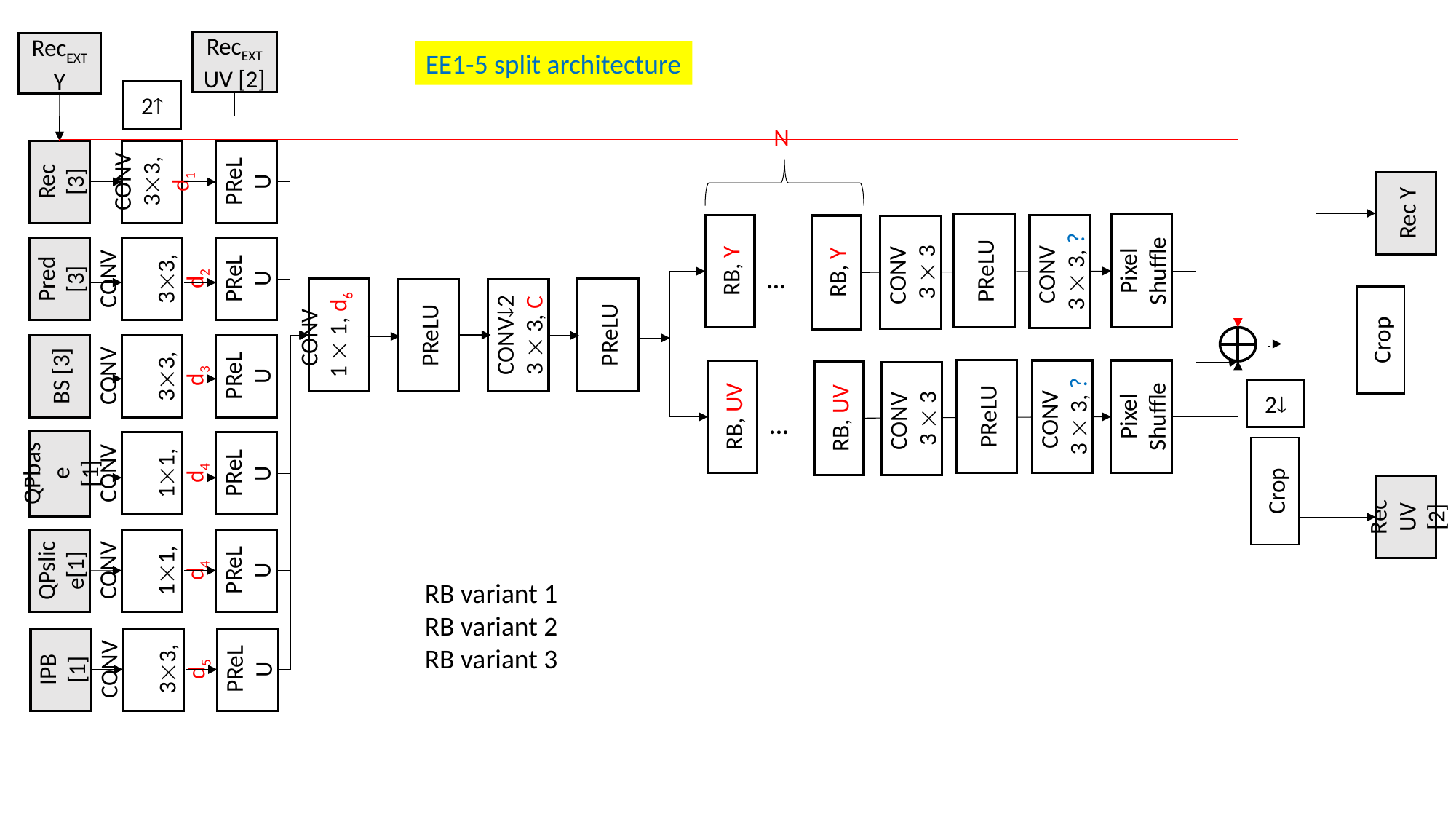

RecEXT UV [2]
RecEXTY
EE1-5 split architecture
2↑

N
Rec [3]
CONV 3×3,d1
PReLU
Rec Y
Pixel Shuffle
PReLU
RB, Y
CONV
3 × 3, ?
RB, Y
CONV
3 × 3
Pred [3]
CONV  3×3,d2
PReLU
...
CONV
1 × 1, d6
PReLU
PReLU
CONV↓2 3 × 3, C
Crop

BS [3]
CONV  3×3,d3
PReLU
PReLU
Pixel Shuffle
CONV
3 × 3, ?
RB, UV
RB, UV
CONV
3 × 3
2↓
...
QPbase
[1]
CONV  1×1,d4
PReLU
Crop
Rec UV [2]
QPslice[1]
CONV  1×1,d4
PReLU
RB variant 1
RB variant 2
RB variant 3

IPB [1]
CONV  3×3,d5
PReLU